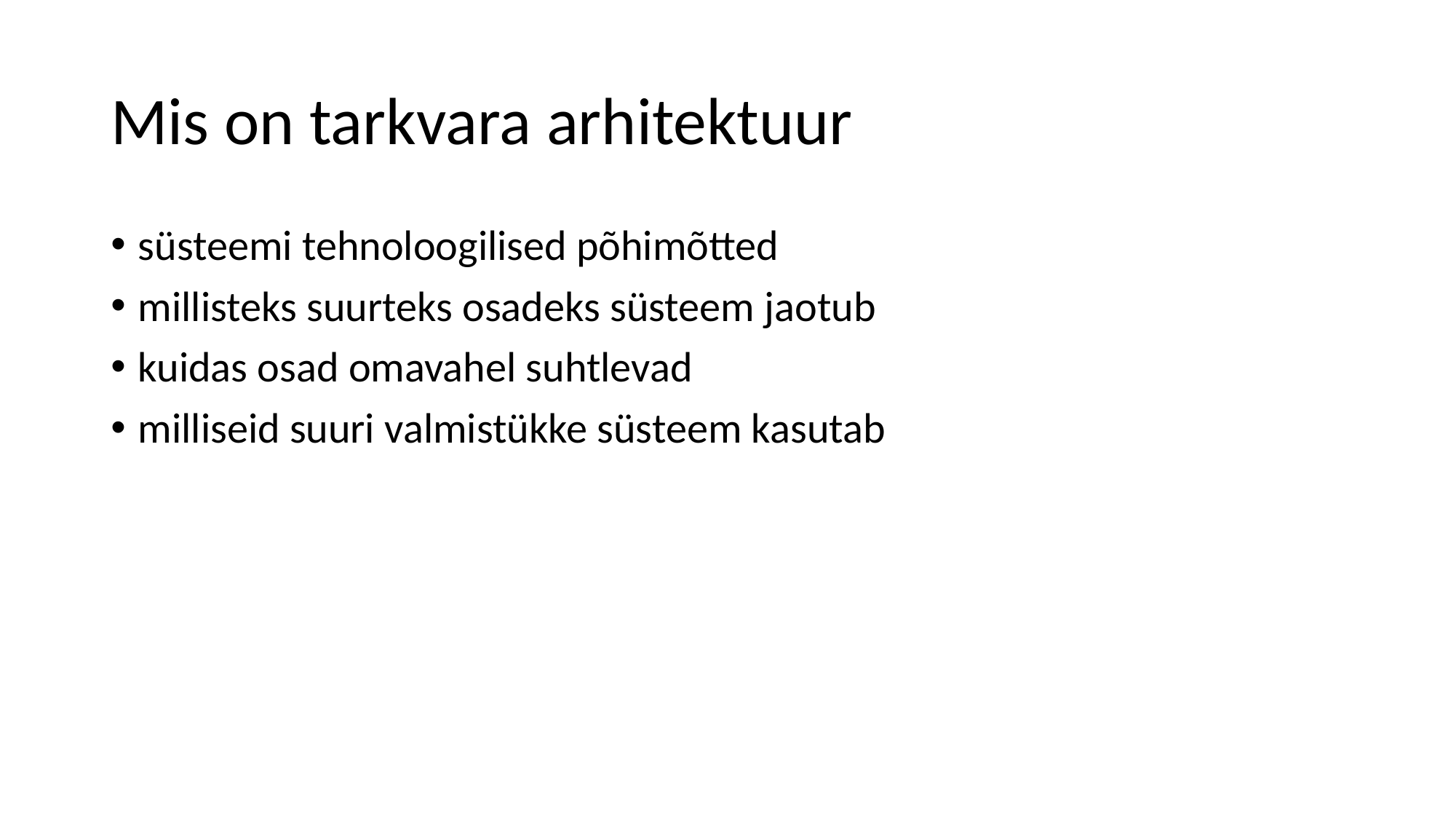

# Mis on tarkvara arhitektuur
süsteemi tehnoloogilised põhimõtted
millisteks suurteks osadeks süsteem jaotub
kuidas osad omavahel suhtlevad
milliseid suuri valmistükke süsteem kasutab